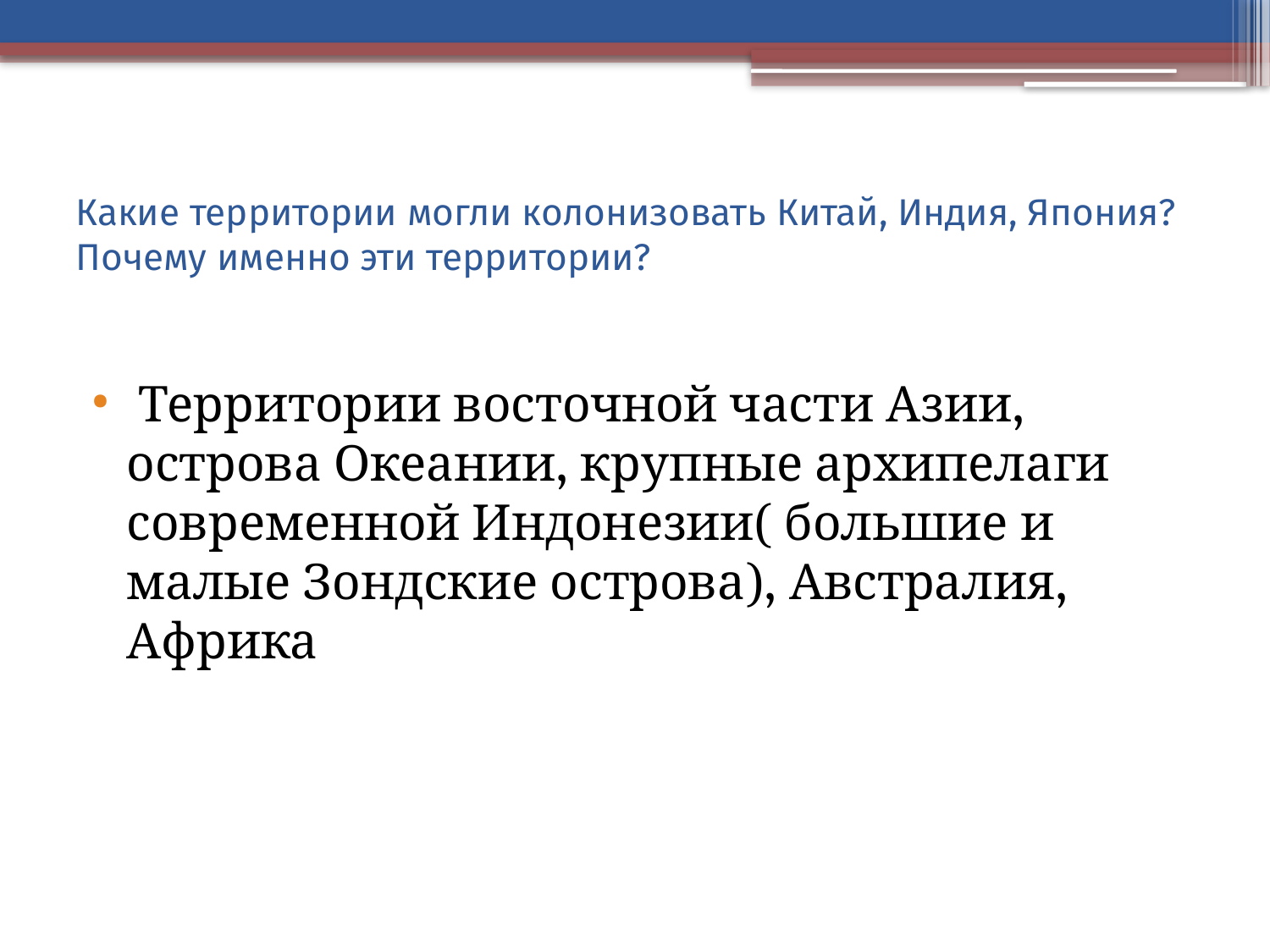

# Какие территории могли колонизовать Китай, Индия, Япония? Почему именно эти территории?
 Территории восточной части Азии, острова Океании, крупные архипелаги современной Индонезии( большие и малые Зондские острова), Австралия, Африка